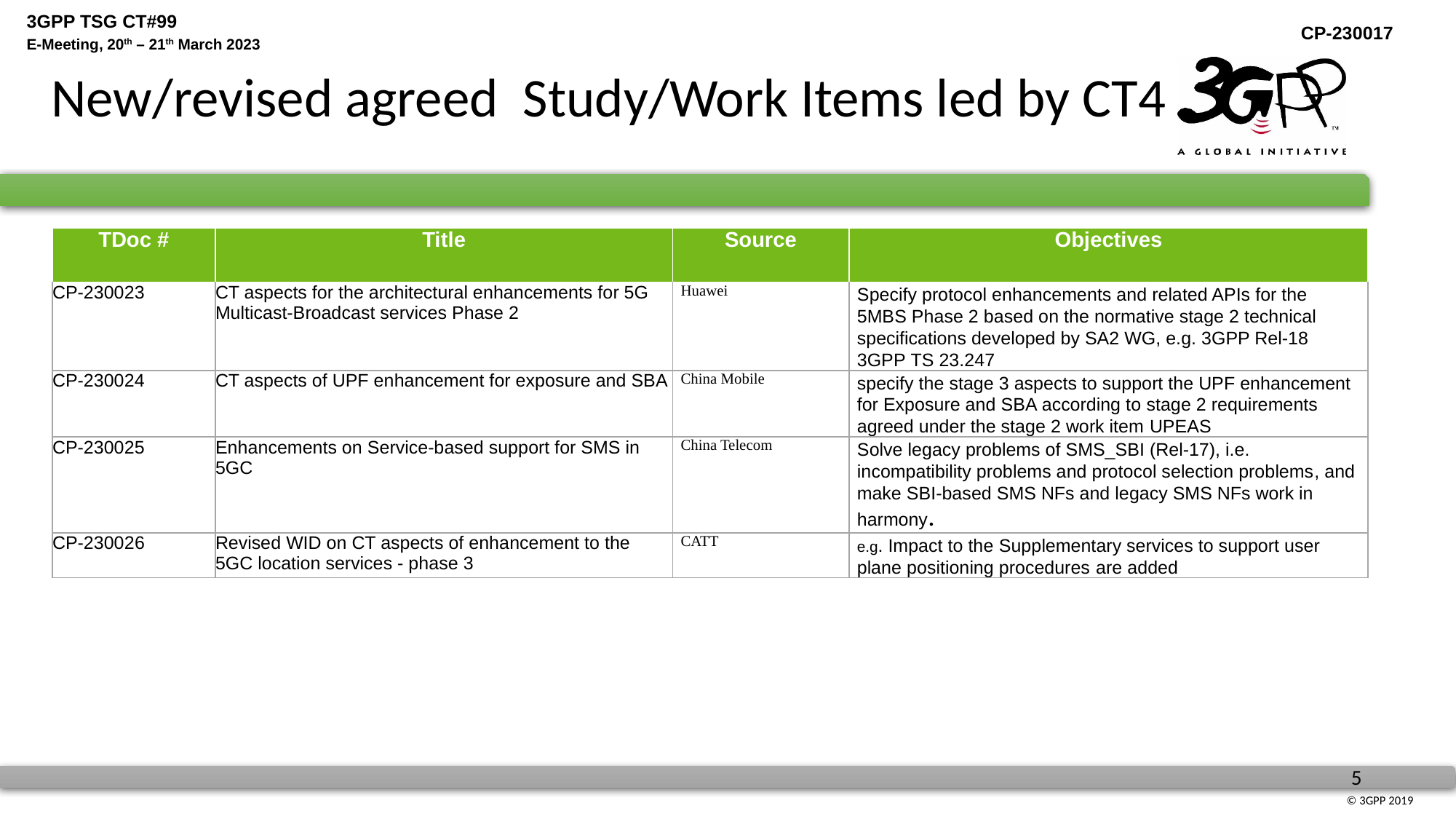

# New/revised agreed  Study/Work Items led by CT4
| TDoc # | Title | Source | Objectives |
| --- | --- | --- | --- |
| CP-230023 | CT aspects for the architectural enhancements for 5G Multicast-Broadcast services Phase 2 | Huawei | Specify protocol enhancements and related APIs for the 5MBS Phase 2 based on the normative stage 2 technical specifications developed by SA2 WG, e.g. 3GPP Rel-18 3GPP TS 23.247 |
| CP-230024 | CT aspects of UPF enhancement for exposure and SBA | China Mobile | specify the stage 3 aspects to support the UPF enhancement for Exposure and SBA according to stage 2 requirements agreed under the stage 2 work item UPEAS |
| CP-230025 | Enhancements on Service-based support for SMS in 5GC | China Telecom | Solve legacy problems of SMS\_SBI (Rel-17), i.e. incompatibility problems and protocol selection problems, and make SBI-based SMS NFs and legacy SMS NFs work in harmony. |
| CP-230026 | Revised WID on CT aspects of enhancement to the 5GC location services - phase 3 | CATT | e.g. Impact to the Supplementary services to support user plane positioning procedures are added |